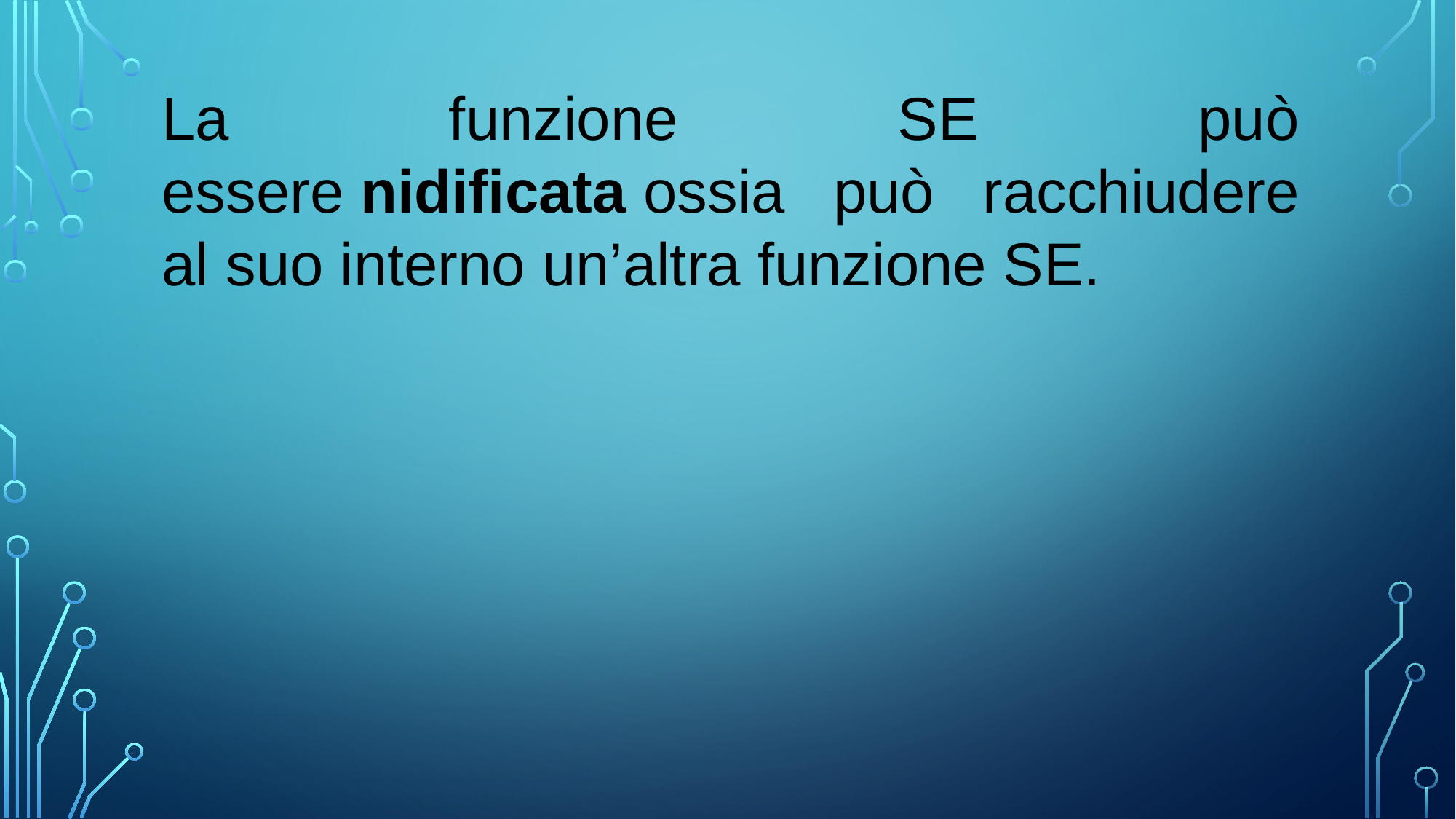

La funzione SE può essere nidificata ossia può racchiudere al suo interno un’altra funzione SE.